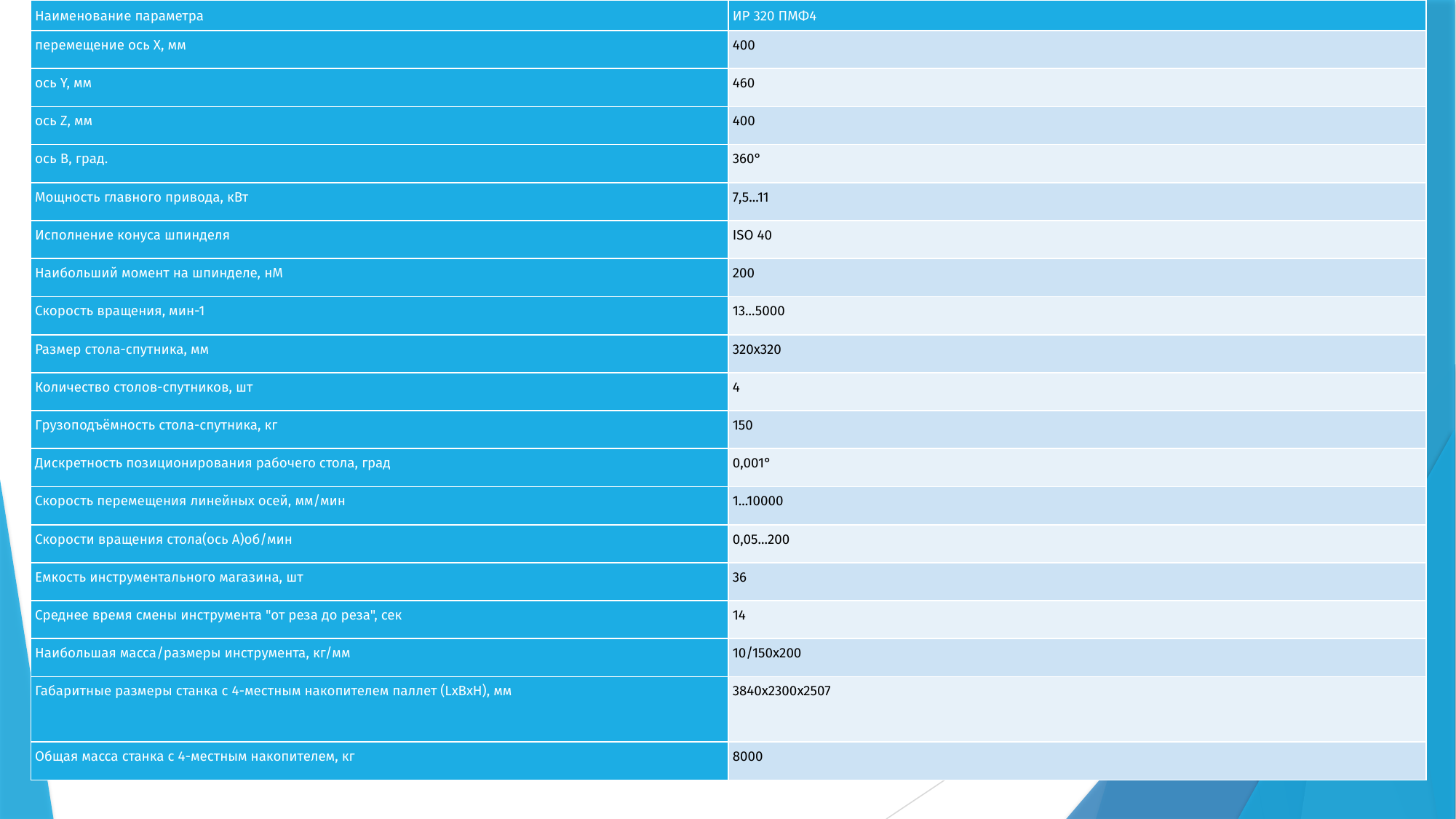

| Наименование параметра | ИР 320 ПМФ4 |
| --- | --- |
| перемещение ось Х, мм | 400 |
| ось Y, мм | 460 |
| ось Z, мм | 400 |
| ось B, град. | 360° |
| Мощность главного привода, кВт | 7,5...11 |
| Исполнение конуса шпинделя | ISO 40 |
| Наибольший момент на шпинделе, нМ | 200 |
| Скорость вращения, мин-1 | 13...5000 |
| Размер стола-спутника, мм | 320x320 |
| Количество столов-спутников, шт | 4 |
| Грузоподъёмность стола-спутника, кг | 150 |
| Дискретность позиционирования рабочего стола, град | 0,001° |
| Скорость перемещения линейных осей, мм/мин | 1...10000 |
| Скорости вращения стола(ось А)об/мин | 0,05...200 |
| Емкость инструментального магазина, шт | 36 |
| Среднее время смены инструмента "от реза до реза", сек | 14 |
| Наибольшая масса/размеры инструмента, кг/мм | 10/150х200 |
| Габаритные размеры станка с 4-местным накопителем паллет (LxBxH), мм | 3840х2300х2507 |
| Общая масса станка с 4-местным накопителем, кг | 8000 |